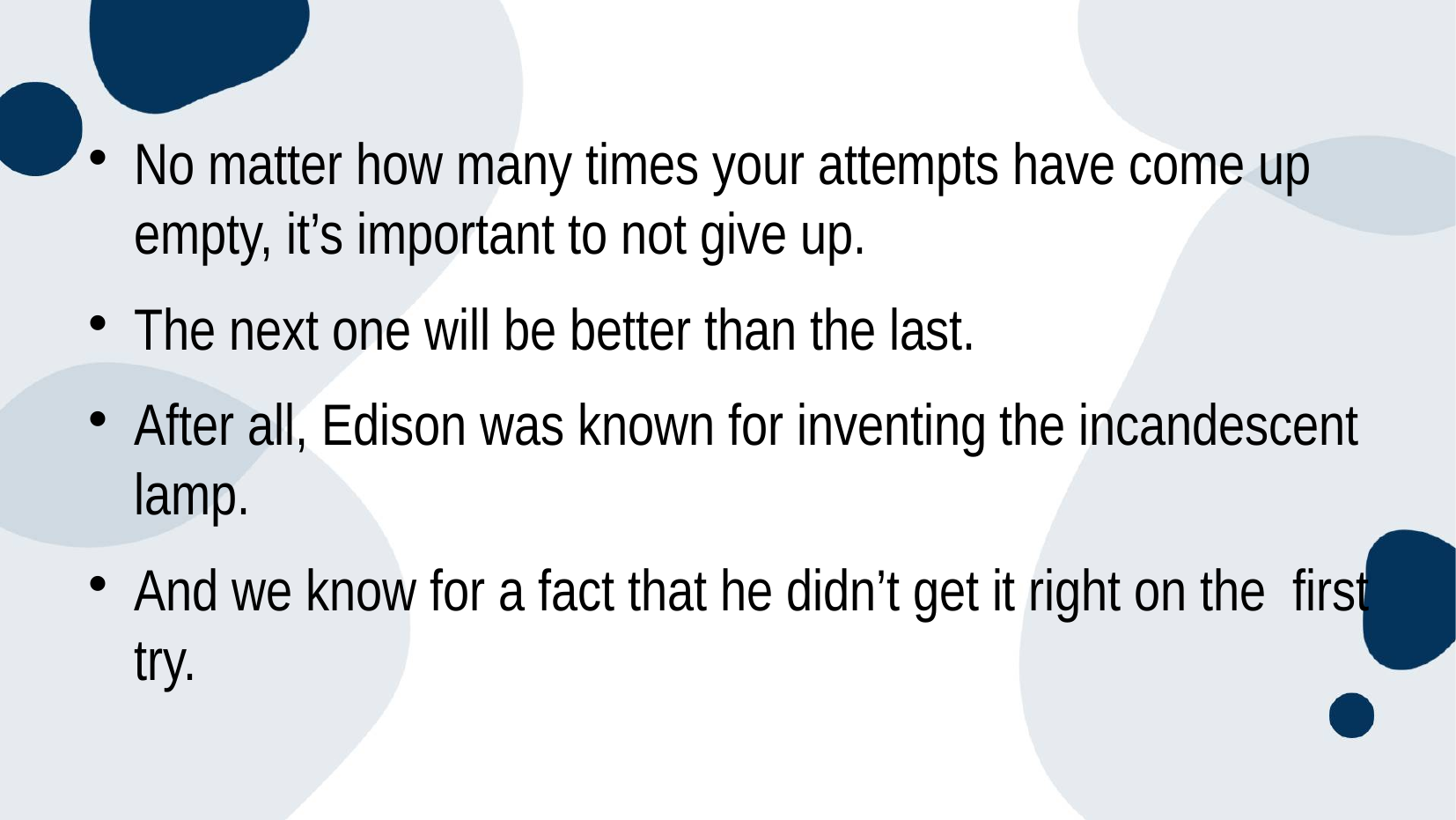

# No matter how many times your attempts have come up empty, it’s important to not give up.
The next one will be better than the last.
After all, Edison was known for inventing the incandescent lamp.
And we know for a fact that he didn’t get it right on the  first try.